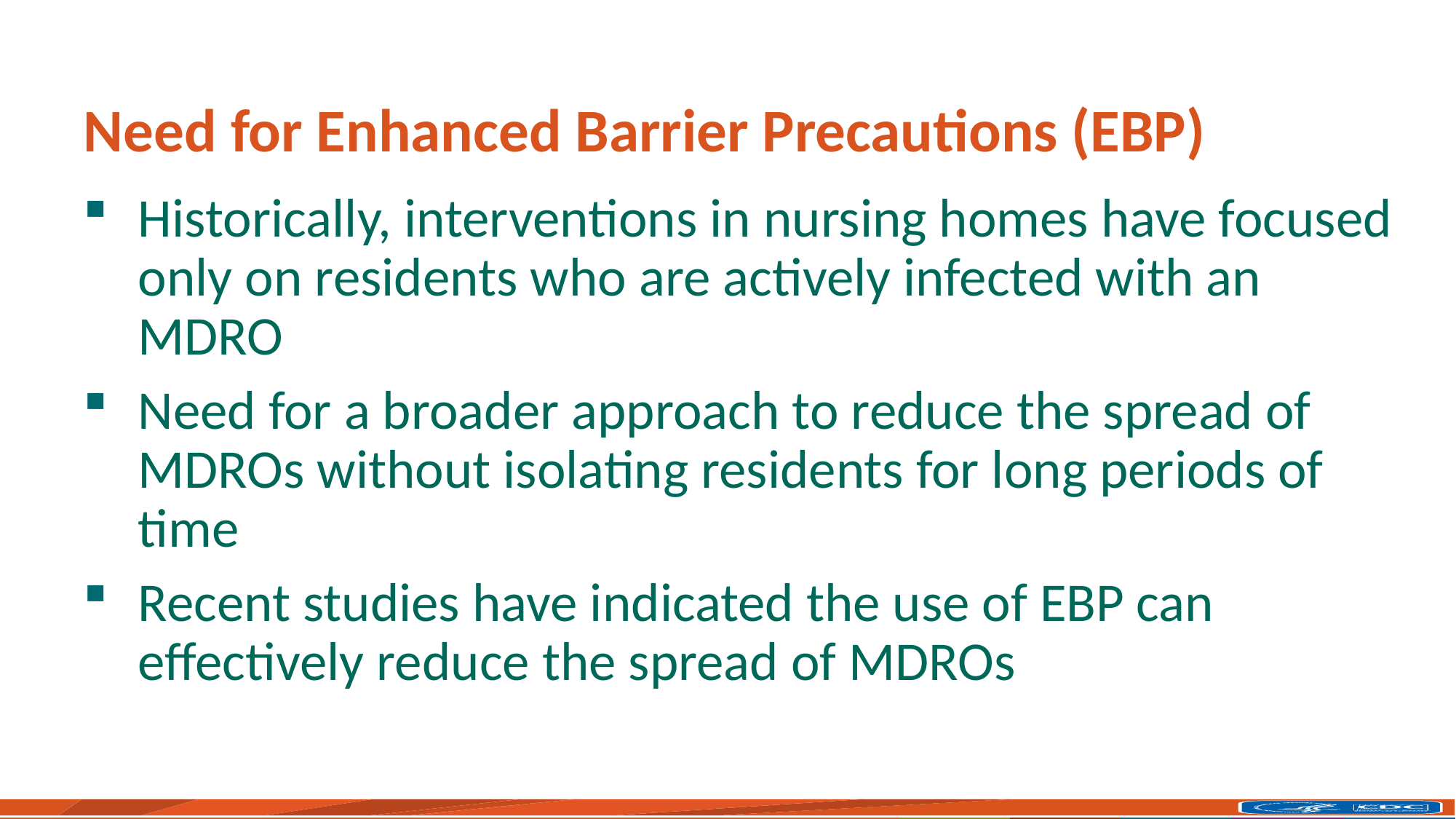

# Need for Enhanced Barrier Precautions (EBP)
Historically, interventions in nursing homes have focused only on residents who are actively infected with an MDRO
Need for a broader approach to reduce the spread of MDROs without isolating residents for long periods of time
Recent studies have indicated the use of EBP can effectively reduce the spread of MDROs